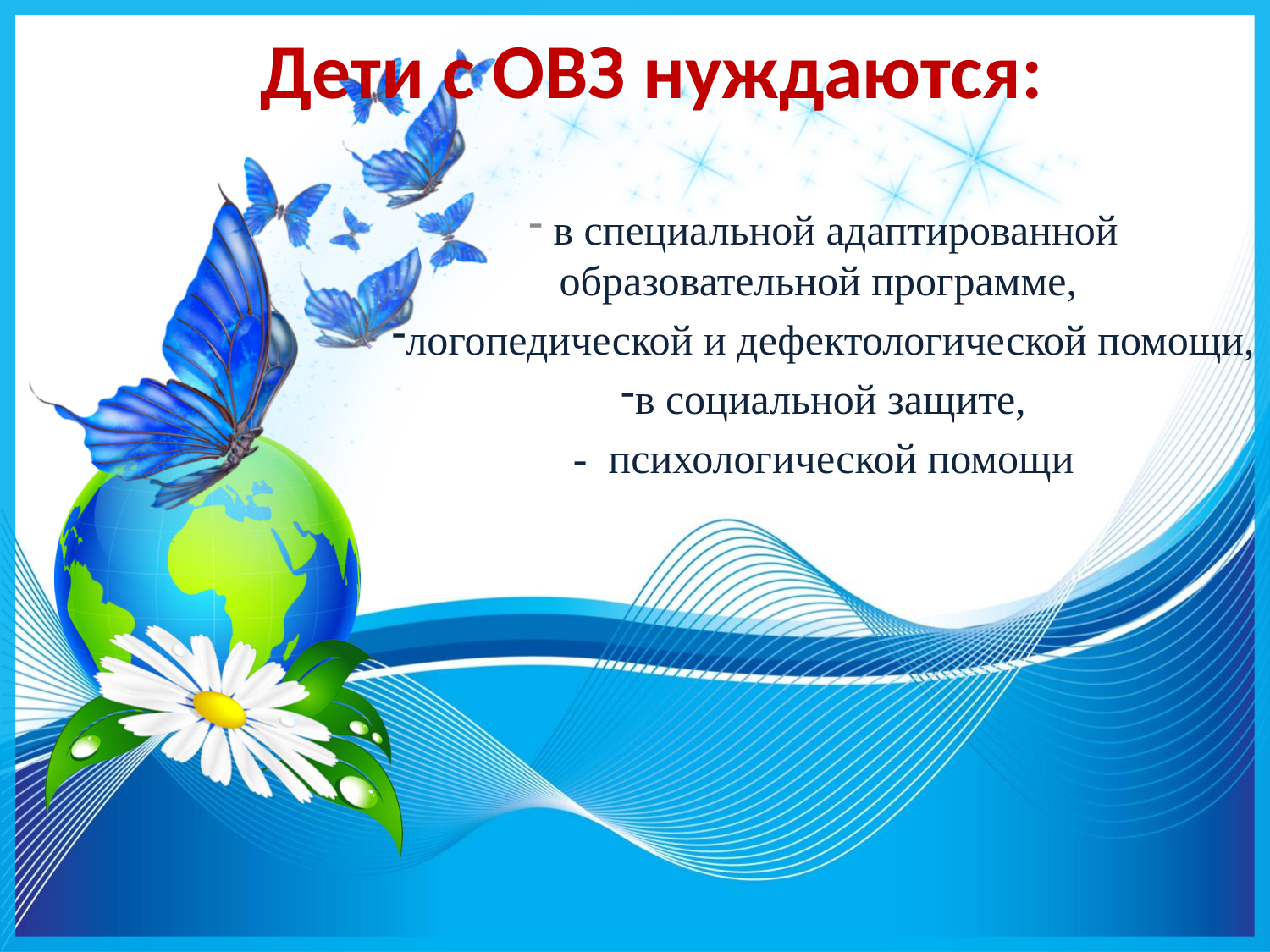

# Дети с ОВЗ нуждаются:

 в специальной адаптированной образовательной программе,
логопедической и дефектологической помощи,
в социальной защите,
-  психологической помощи